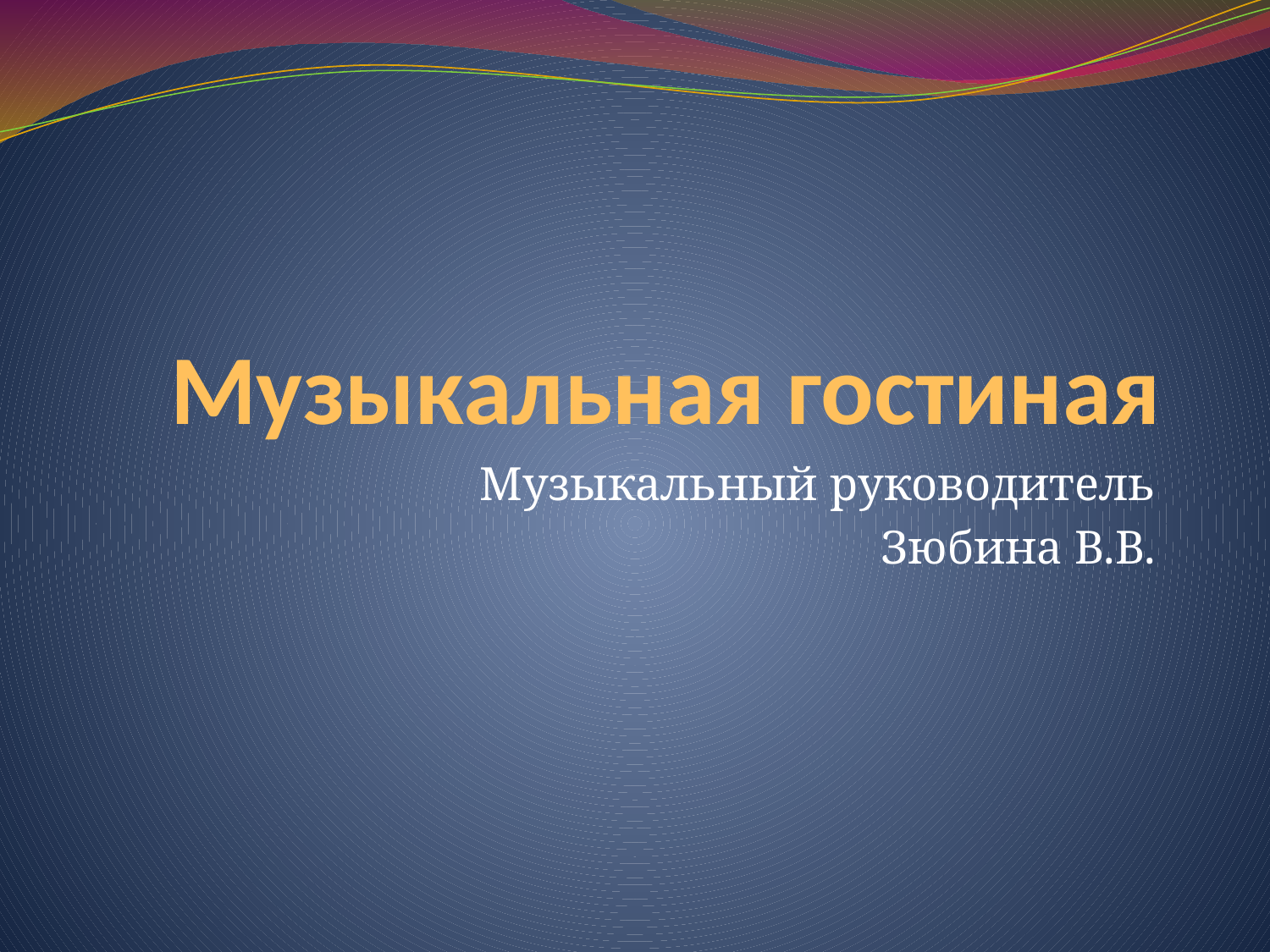

# Музыкальная гостиная
Музыкальный руководитель
Зюбина В.В.